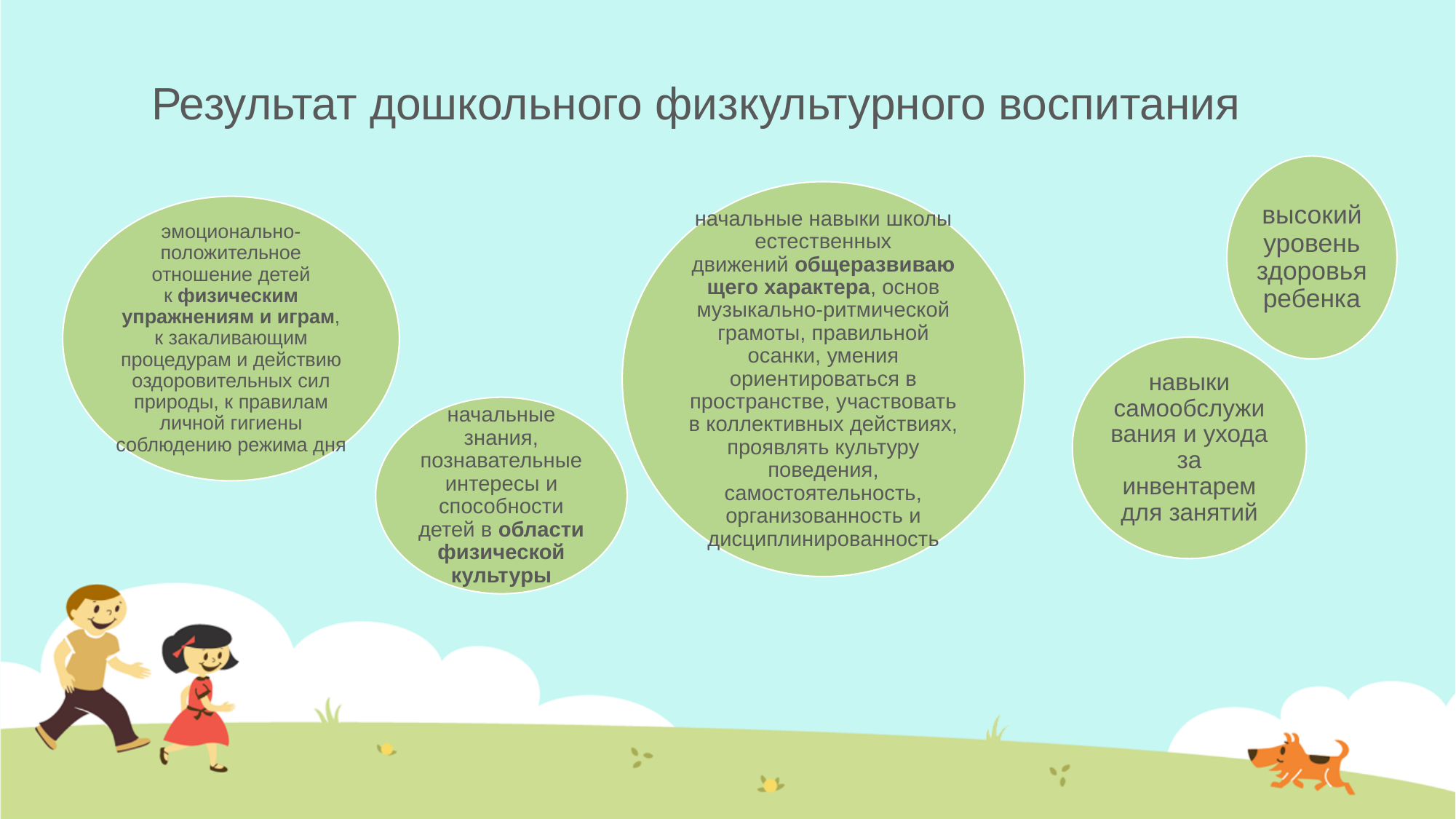

# Результат дошкольного физкультурного воспитания
эмоционально-положительное отношение детей к физическим упражнениям и играм, к закаливающим процедурам и действию оздоровительных сил природы, к правилам личной гигиены соблюдению режима дня
начальные знания, познавательные интересы и способности детей в области физической культуры
начальные навыки школы естественных движений общеразвивающего характера, основ музыкально-ритмической грамоты, правильной осанки, умения ориентироваться в пространстве, участвовать в коллективных действиях, проявлять культуру поведения, самостоятельность, организованность и дисциплинированность
навыки самообслуживания и ухода за инвентарем для занятий
высокий уровень здоровья ребенка